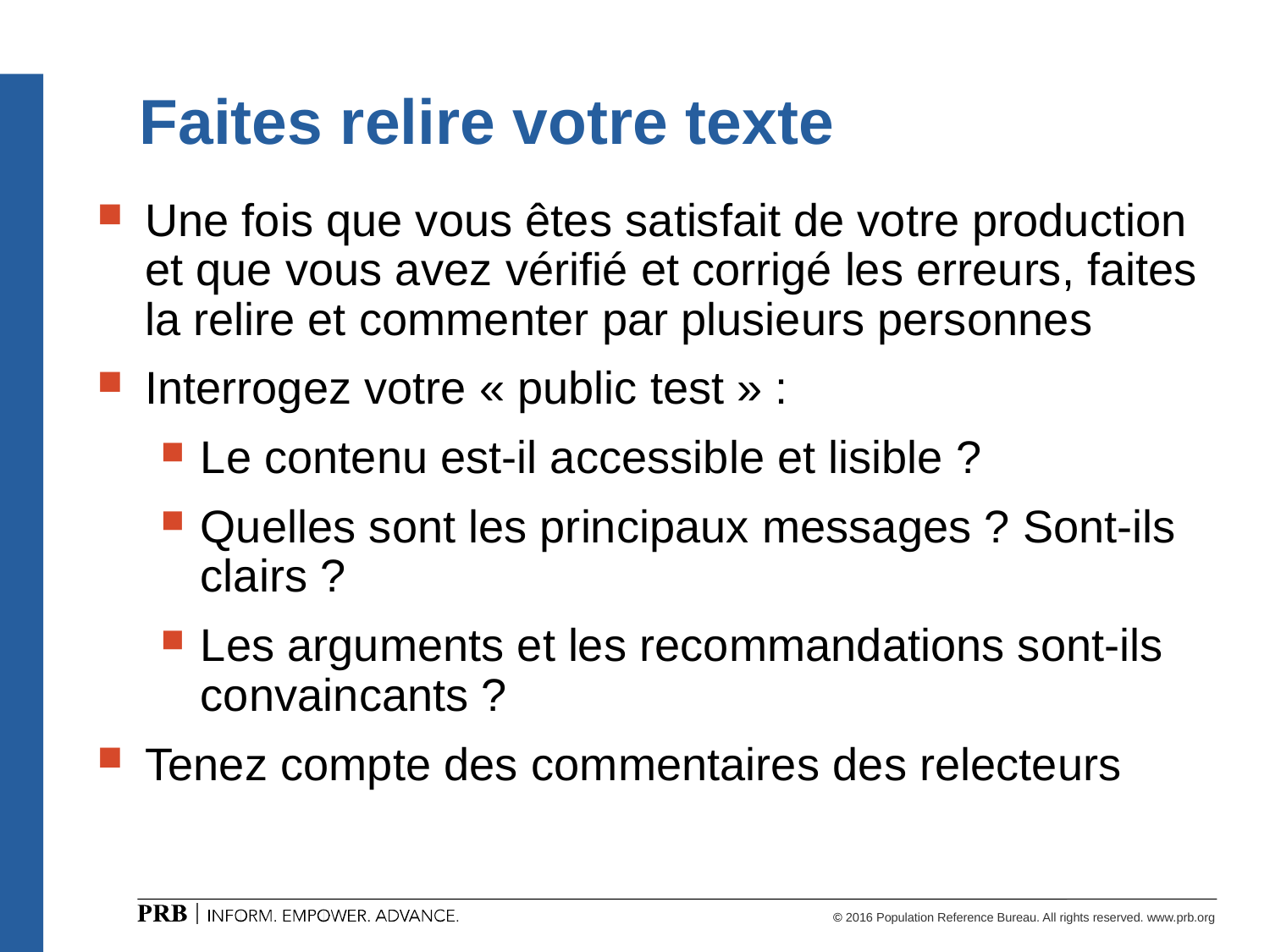

# Faites relire votre texte
Une fois que vous êtes satisfait de votre production et que vous avez vérifié et corrigé les erreurs, faites la relire et commenter par plusieurs personnes
Interrogez votre « public test » :
Le contenu est-il accessible et lisible ?
Quelles sont les principaux messages ? Sont-ils clairs ?
Les arguments et les recommandations sont-ils convaincants ?
Tenez compte des commentaires des relecteurs